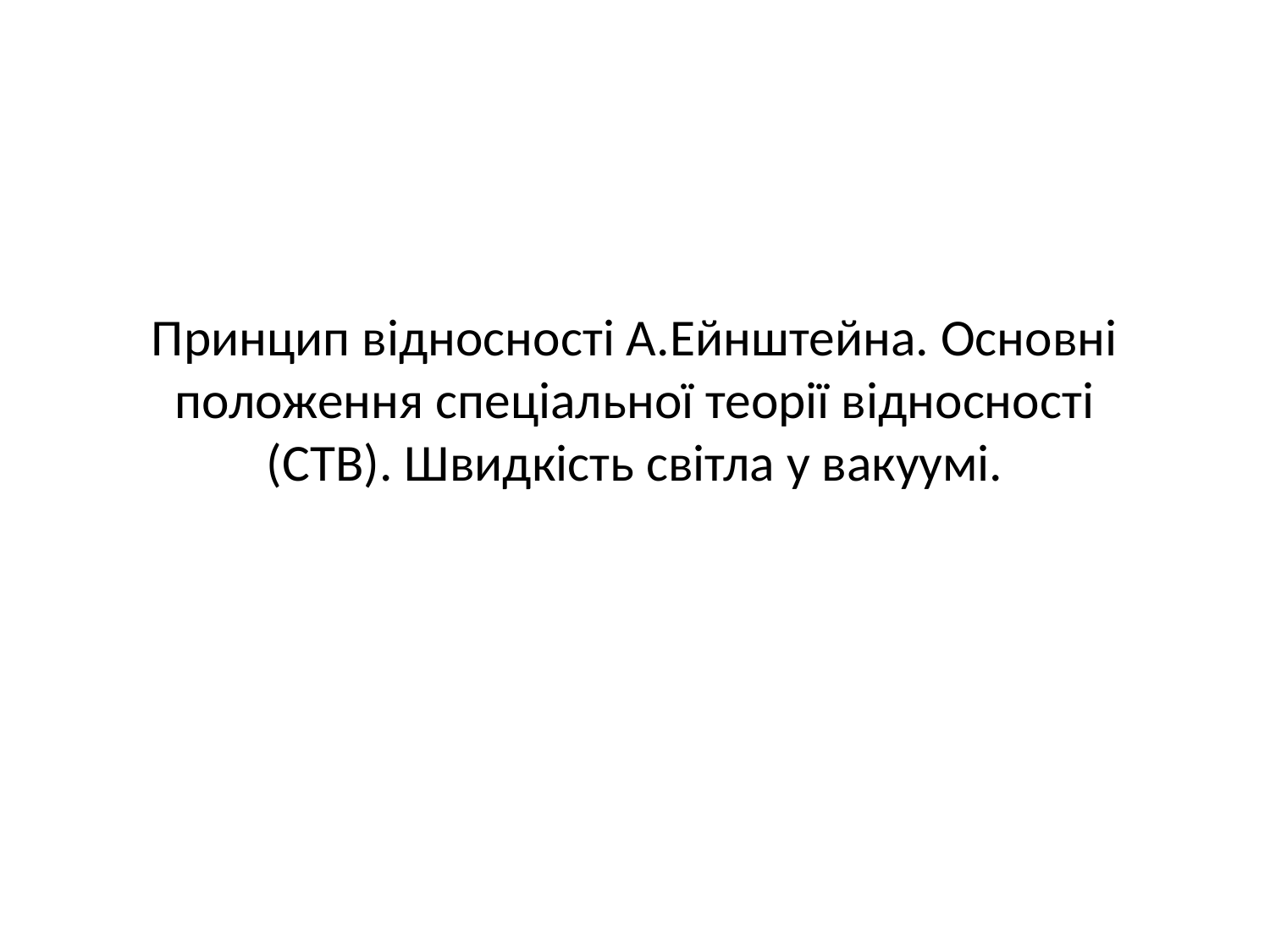

# Принцип відносності А.Ейнштейна. Основні положення спеціальної теорії відносності (СТВ). Швидкість світла у вакуумі.